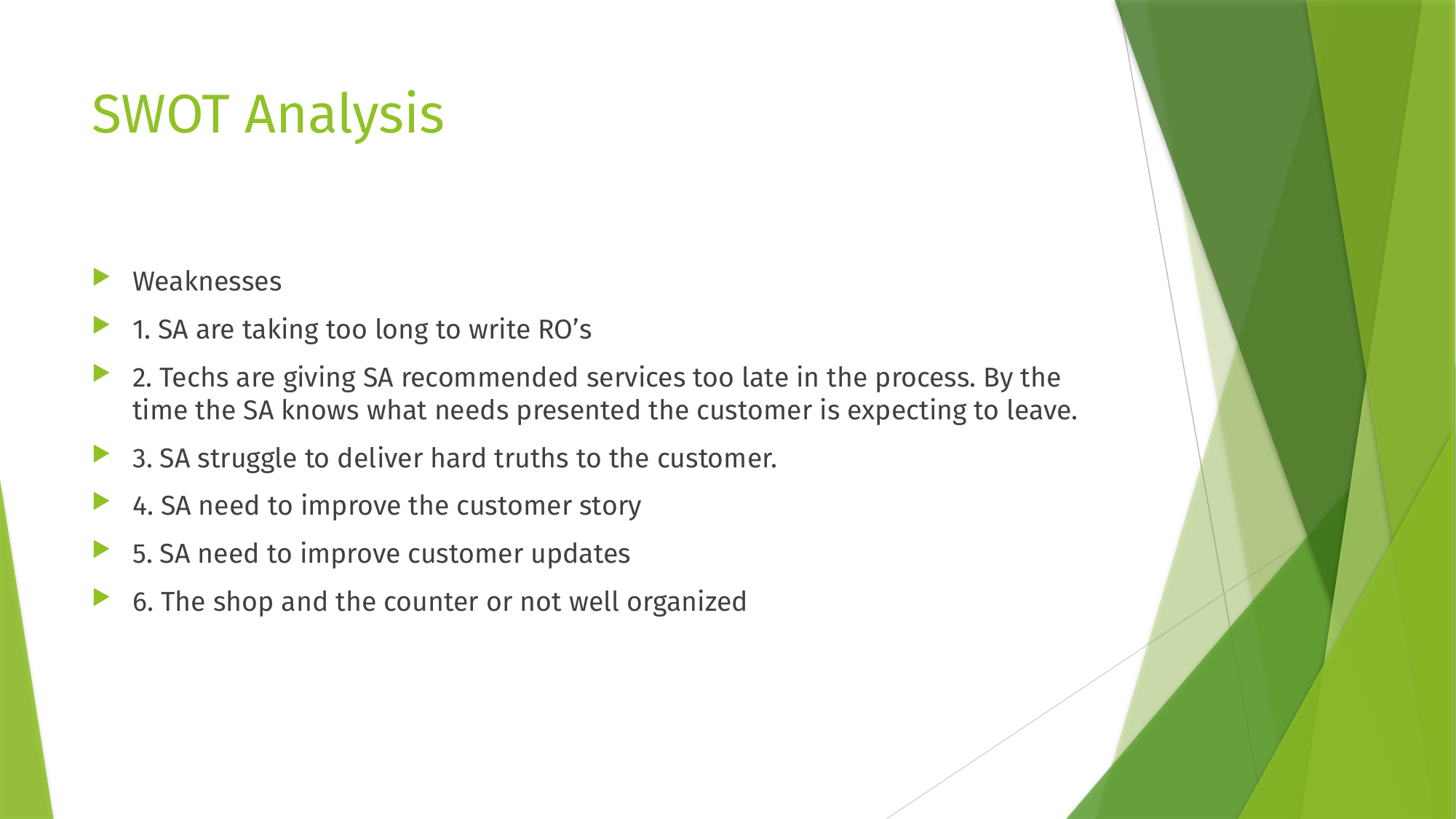

# SWOT Analysis
Weaknesses
1. SA are taking too long to write RO’s
2. Techs are giving SA recommended services too late in the process. By the time the SA knows what needs presented the customer is expecting to leave.
3. SA struggle to deliver hard truths to the customer.
4. SA need to improve the customer story
5. SA need to improve customer updates
6. The shop and the counter or not well organized